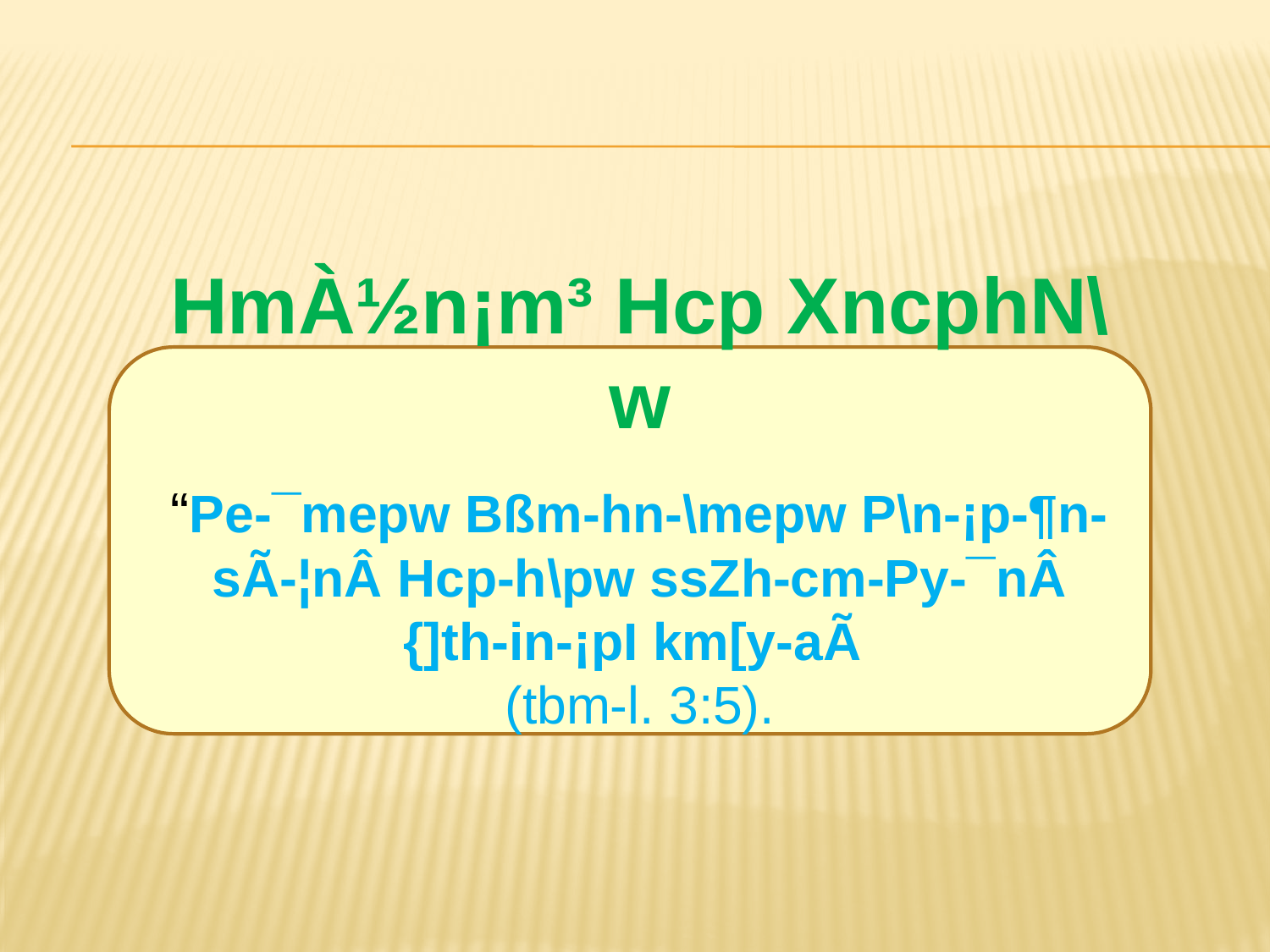

HmÀ½n¡m³ Hcp XncphN\w

“Pe-¯mepw Bßm-hn-\mepw P\n-¡p-¶n-sÃ-¦nÂ Hcp-h\pw ssZh-cm-Py-¯nÂ {]th-in-¡pI km[y-aÃ
(tbm-l. 3:5).